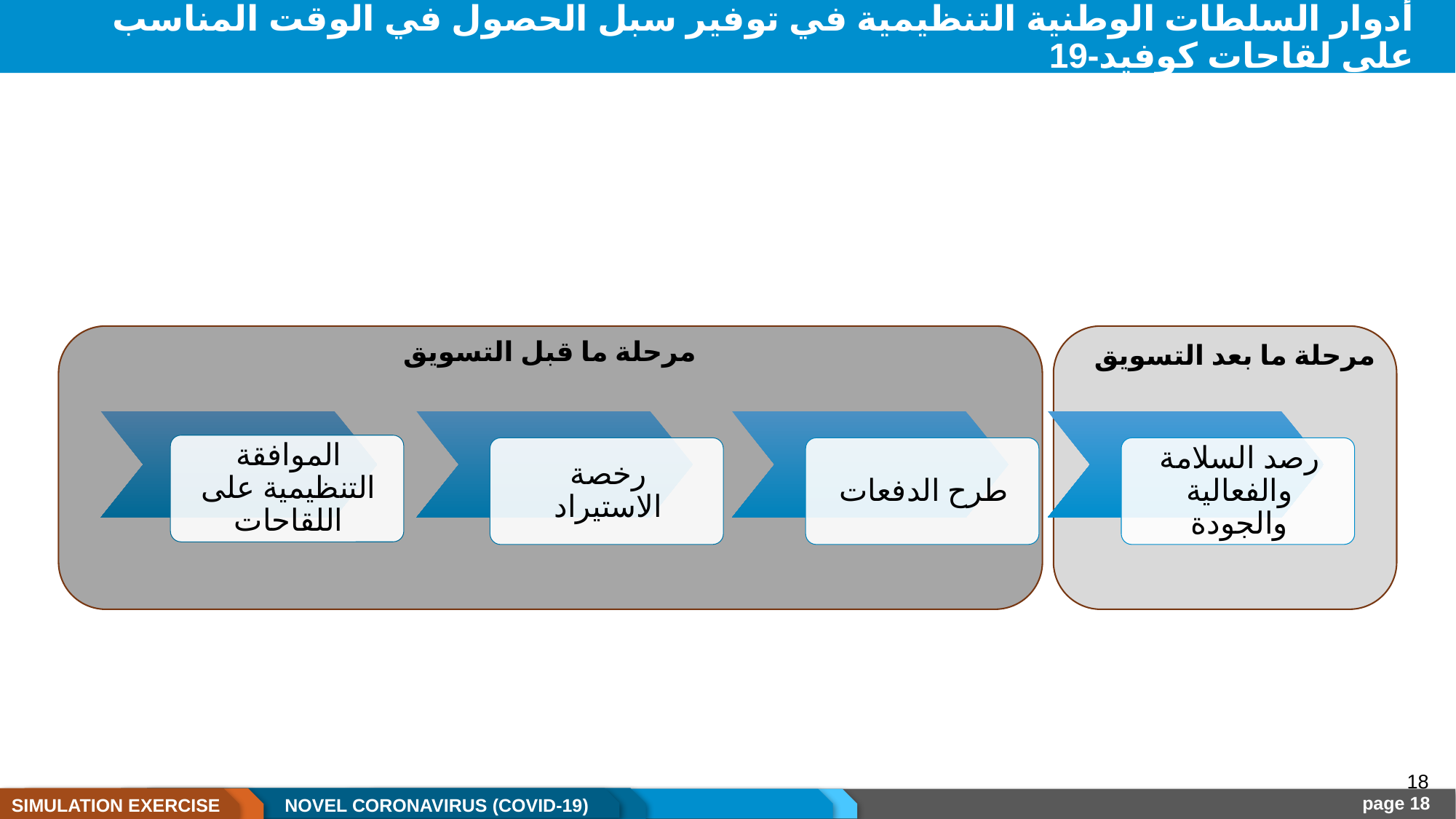

# أدوار السلطات الوطنية التنظيمية في توفير سبل الحصول في الوقت المناسب على لقاحات كوفيد-19
الموافقة التنظيمية على اللقاحات
رخصة الاستيراد
طرح الدفعات
رصد السلامة والفعالية والجودة

مرحلة ما قبل التسويق
مرحلة ما بعد التسويق
18